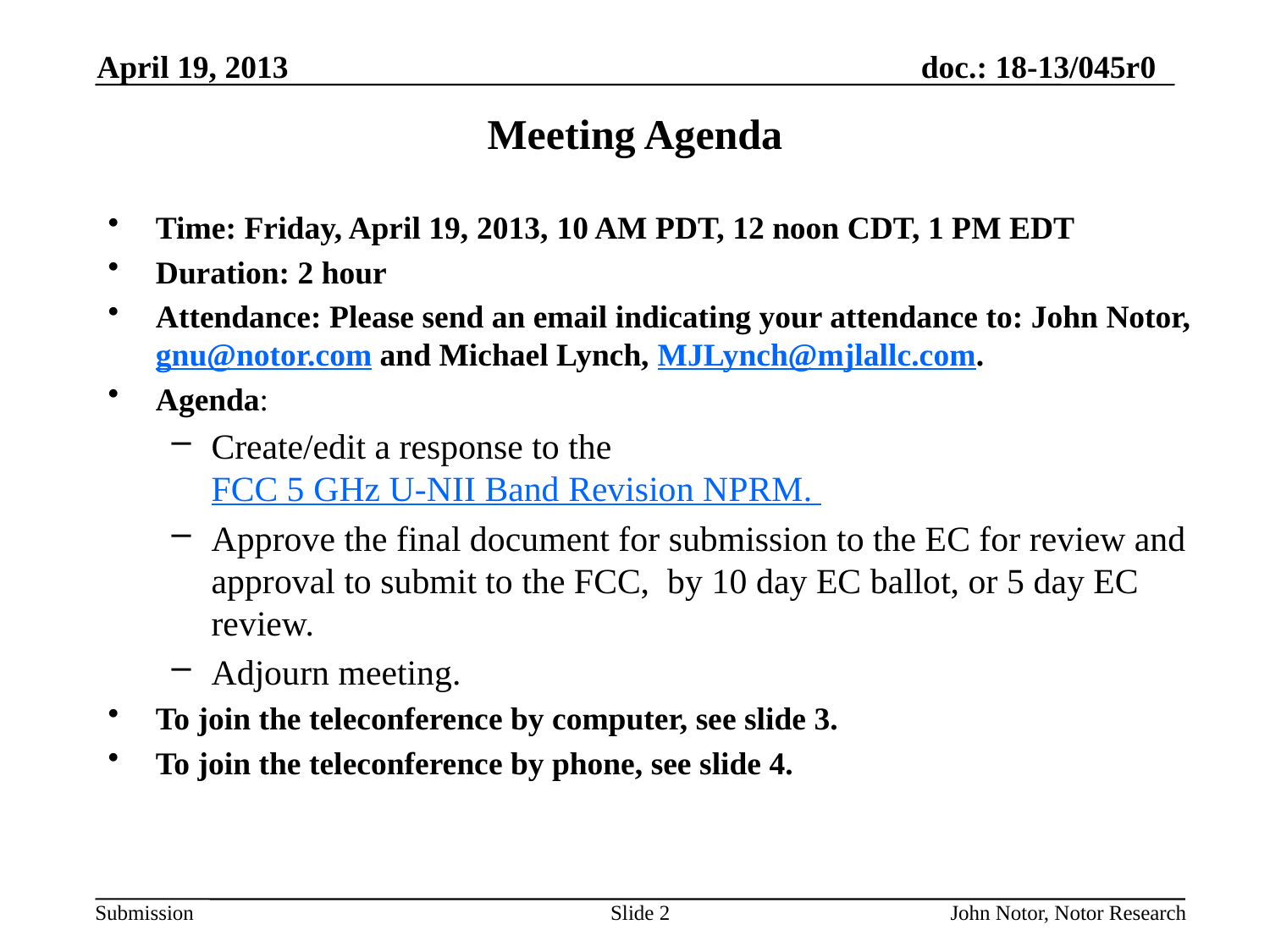

April 19, 2013
# Meeting Agenda
Time: Friday, April 19, 2013, 10 AM PDT, 12 noon CDT, 1 PM EDT
Duration: 2 hour
Attendance: Please send an email indicating your attendance to: John Notor, gnu@notor.com and Michael Lynch, MJLynch@mjlallc.com.
Agenda:
Create/edit a response to the FCC 5 GHz U-NII Band Revision NPRM.
Approve the final document for submission to the EC for review and approval to submit to the FCC,  by 10 day EC ballot, or 5 day EC review.
Adjourn meeting.
To join the teleconference by computer, see slide 3.
To join the teleconference by phone, see slide 4.
Slide 2
John Notor, Notor Research